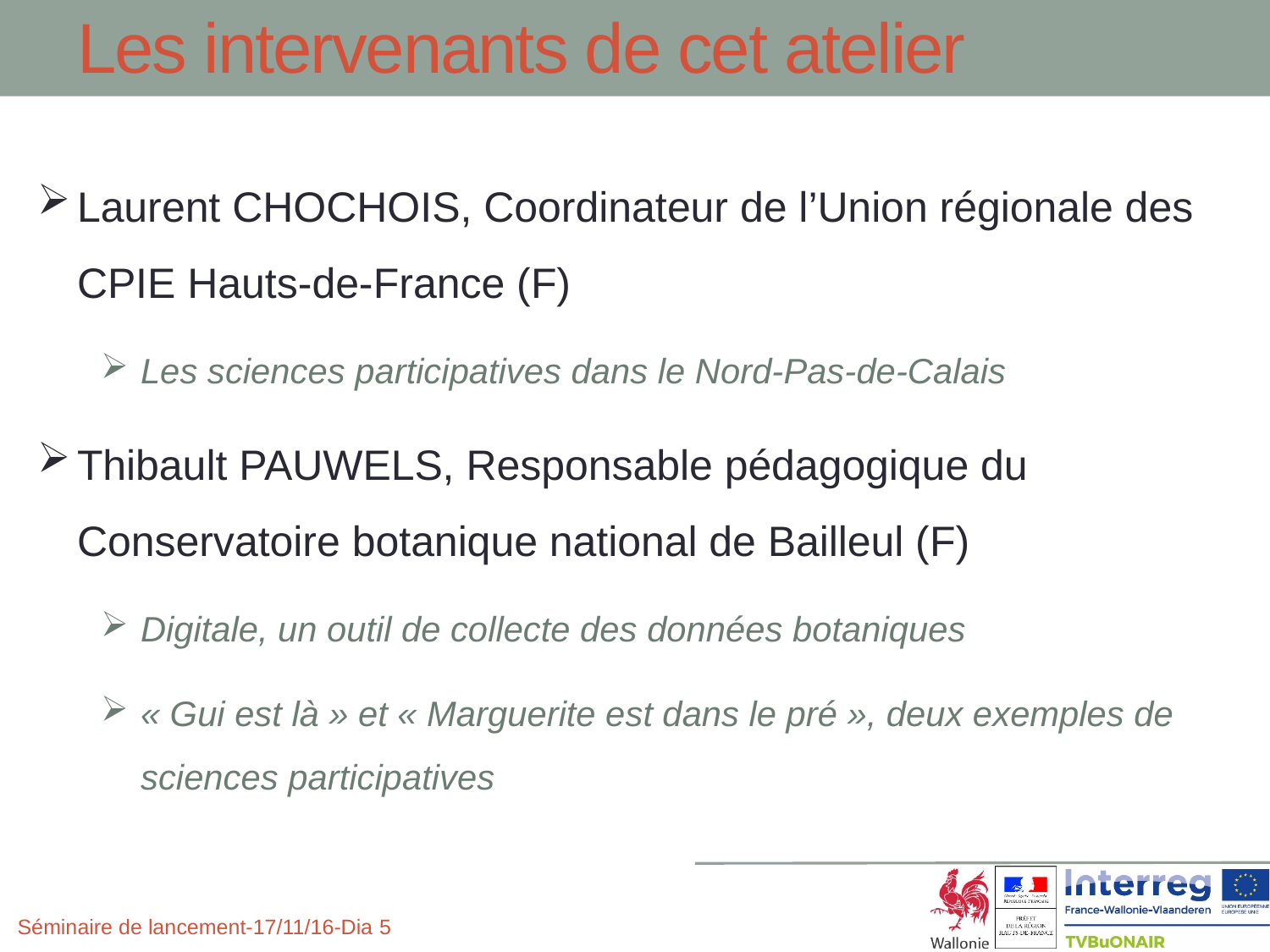

Les intervenants de cet atelier
Laurent CHOCHOIS, Coordinateur de l’Union régionale des CPIE Hauts-de-France (F)
Les sciences participatives dans le Nord-Pas-de-Calais
Thibault PAUWELS, Responsable pédagogique du Conservatoire botanique national de Bailleul (F)
Digitale, un outil de collecte des données botaniques
« Gui est là » et « Marguerite est dans le pré », deux exemples de sciences participatives